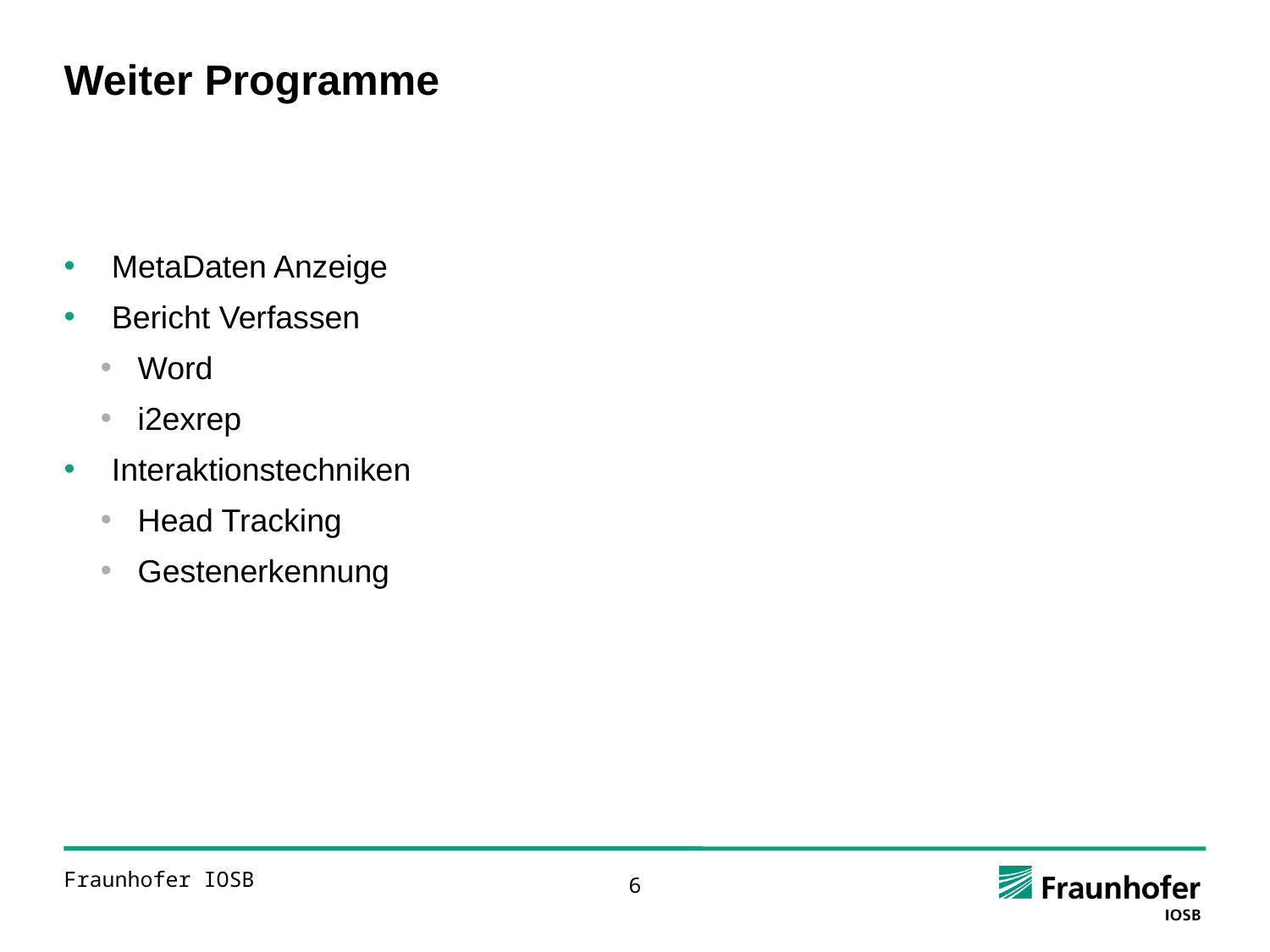

# Weiter Programme
MetaDaten Anzeige
Bericht Verfassen
Word
i2exrep
Interaktionstechniken
Head Tracking
Gestenerkennung